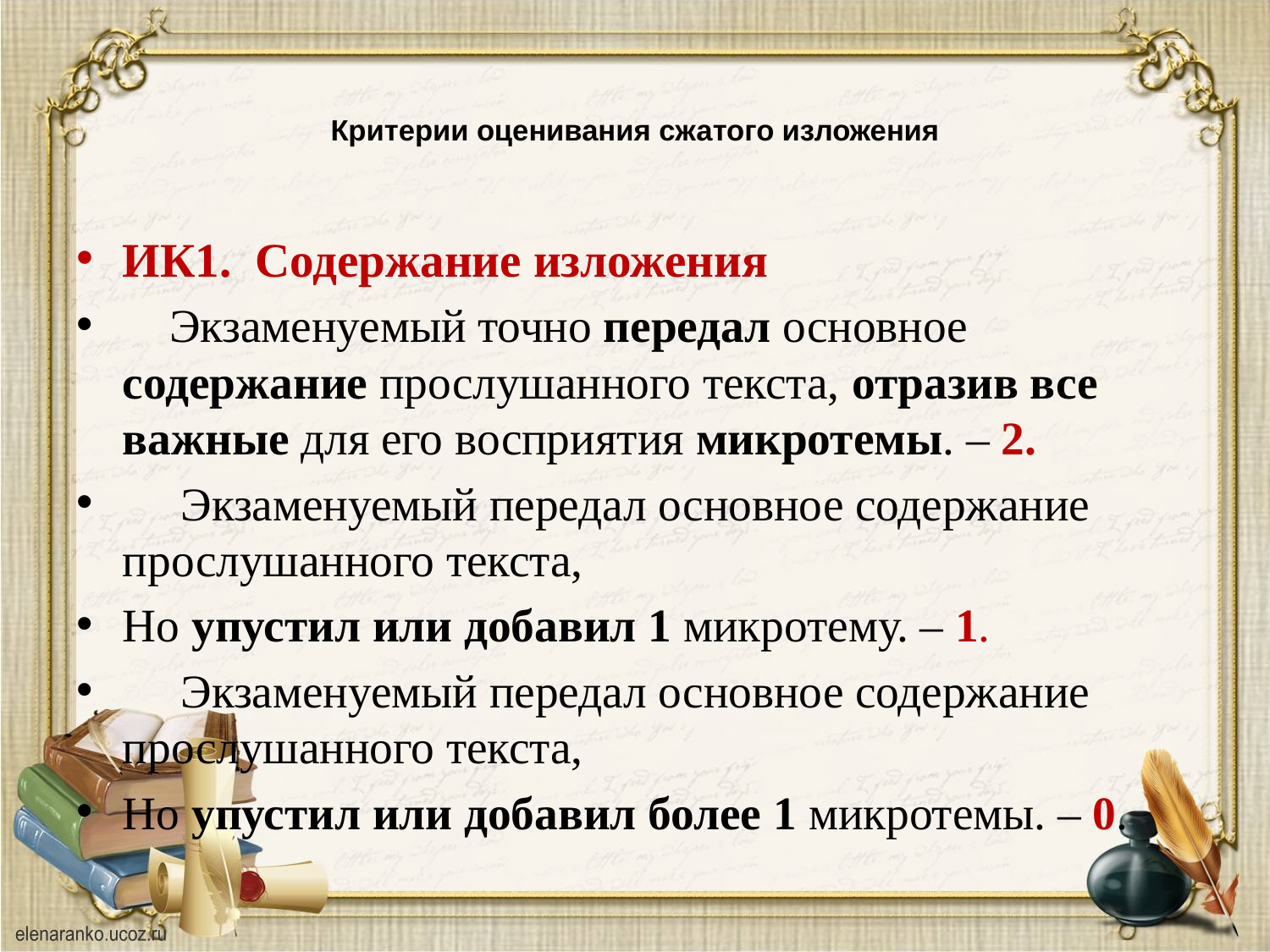

# Критерии оценивания сжатого изложения
ИК1.  Содержание изложения
    Экзаменуемый точно передал основное содержание прослушанного текста, отразив все важные для его восприятия микротемы. – 2.
     Экзаменуемый передал основное содержание прослушанного текста,
Но упустил или добавил 1 микротему. – 1.
     Экзаменуемый передал основное содержание прослушанного текста,
Но упустил или добавил более 1 микротемы. – 0.